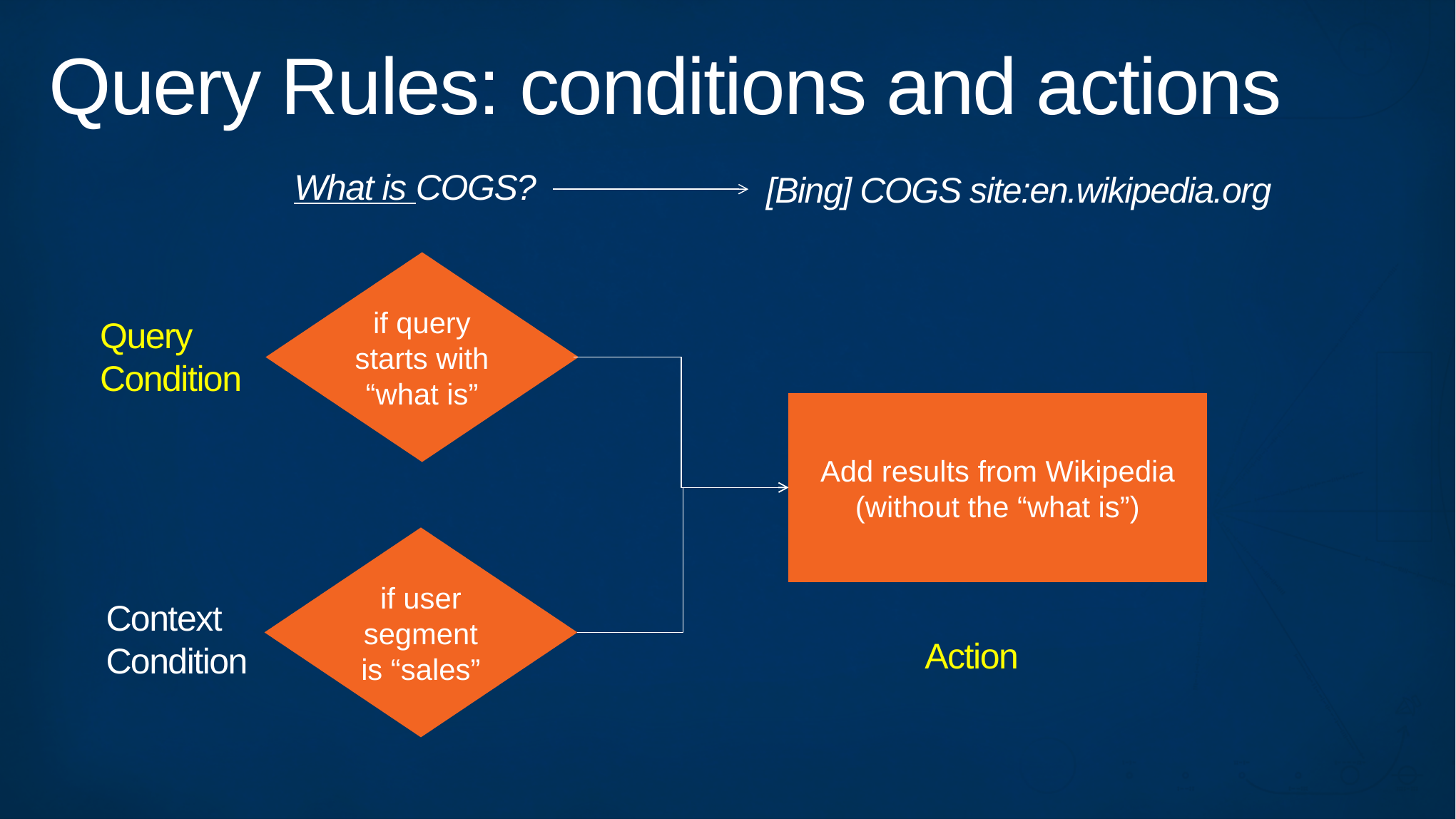

# Query Rules: conditions and actions
What is COGS?
[Bing] COGS site:en.wikipedia.org
if query starts with “what is”
Query
Condition
Add results from Wikipedia (without the “what is”)
Action
if user segment is “sales”
Context
Condition